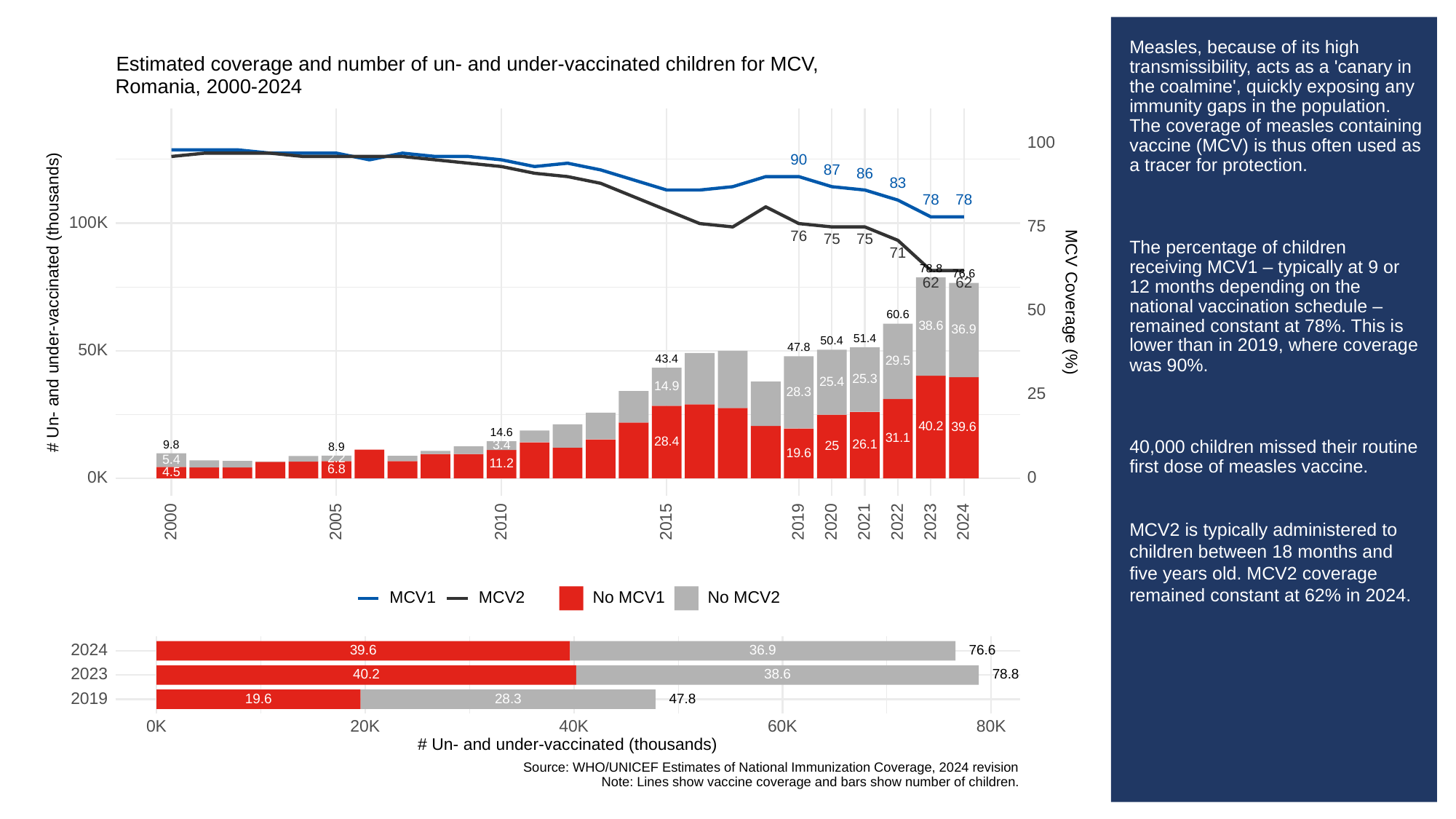

# Measles, because of its high transmissibility, acts as a 'canary in the coalmine', quickly exposing any immunity gaps in the population. The coverage of measles containing vaccine (MCV) is thus often used as a tracer for protection.

The percentage of children receiving MCV1 – typically at 9 or 12 months depending on the national vaccination schedule – remained constant at 78%. This is lower than in 2019, where coverage was 90%.

40,000 children missed their routine first dose of measles vaccine.

MCV2 is typically administered to children between 18 months and five years old. MCV2 coverage remained constant at 62% in 2024.

Estimated coverage and number of un- and under-vaccinated children for MCV,
Romania, 2000-2024

100

90

87
86
83
78
78
100K
75

76
75
75
71
78.8
76.6

62
62

# Un- and under-vaccinated (thousands)
MCV Coverage (%)
50
60.6
38.6

36.9
51.4
50.4
47.8
50K

43.4

29.5

25.3

25.4

14.9
28.3
25

40.2

39.6

14.6

31.1
28.4

26.1
9.8
3.4

25

8.9

19.6

2.2

5.4

11.2

6.8

4.5
0K
0

2023
2000
2005
2010
2015
2019
2020
2021
2022
2024

MCV1
MCV2
No MCV1
No MCV2

2024
39.6
36.9
76.6

2023
38.6
40.2
78.8

2019
28.3
19.6
47.8

0K
20K
40K
60K
80K
# Un- and under-vaccinated (thousands)
Source: WHO/UNICEF Estimates of National Immunization Coverage, 2024 revision
Note: Lines show vaccine coverage and bars show number of children.